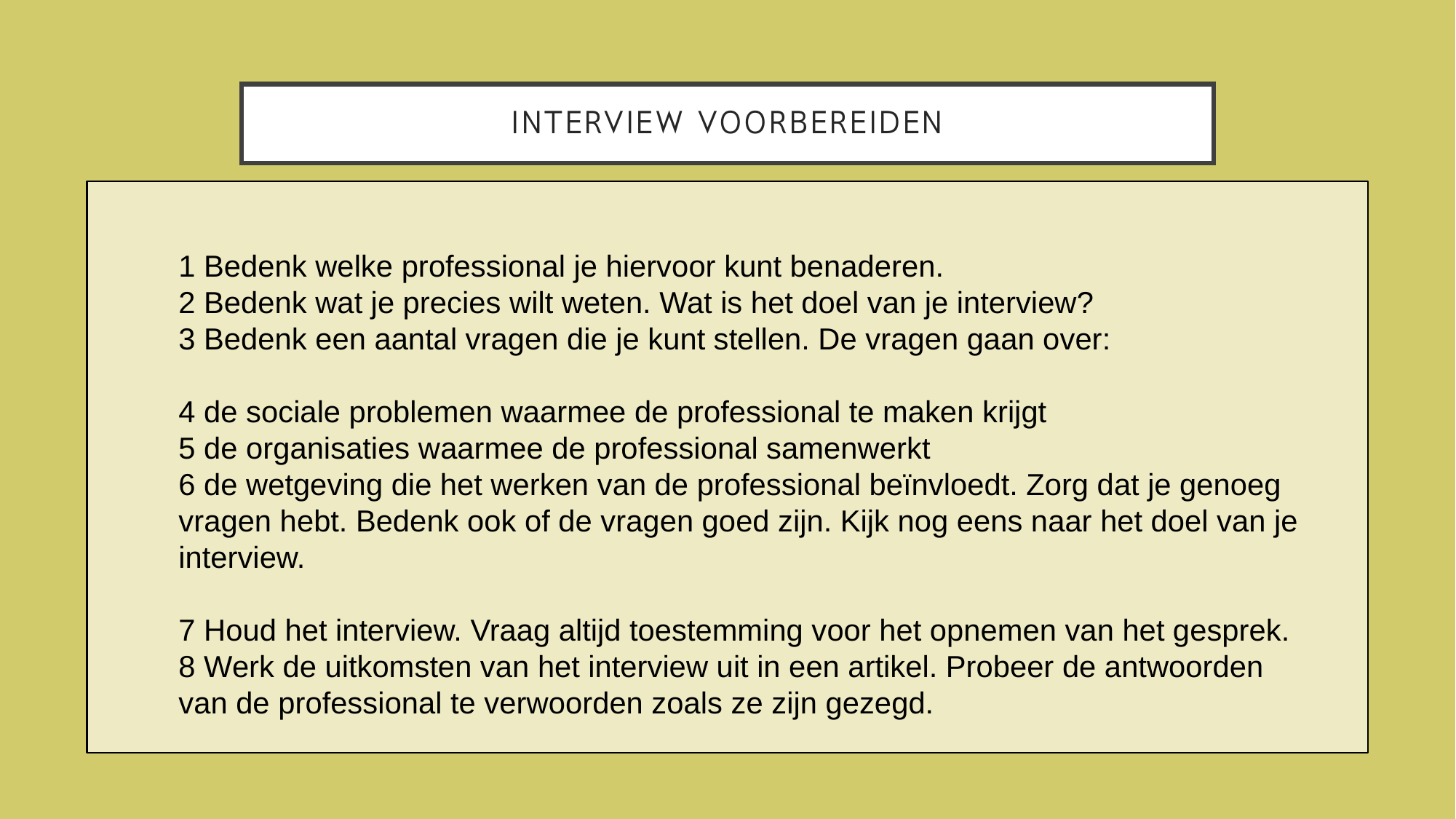

# Interview voorbereiden

1 Bedenk welke professional je hiervoor kunt benaderen.
2 Bedenk wat je precies wilt weten. Wat is het doel van je interview?
3 Bedenk een aantal vragen die je kunt stellen. De vragen gaan over:

4 de sociale problemen waarmee de professional te maken krijgt
5 de organisaties waarmee de professional samenwerkt
6 de wetgeving die het werken van de professional beïnvloedt. Zorg dat je genoeg vragen hebt. Bedenk ook of de vragen goed zijn. Kijk nog eens naar het doel van je interview.

7 Houd het interview. Vraag altijd toestemming voor het opnemen van het gesprek.
8 Werk de uitkomsten van het interview uit in een artikel. Probeer de antwoorden van de professional te verwoorden zoals ze zijn gezegd.